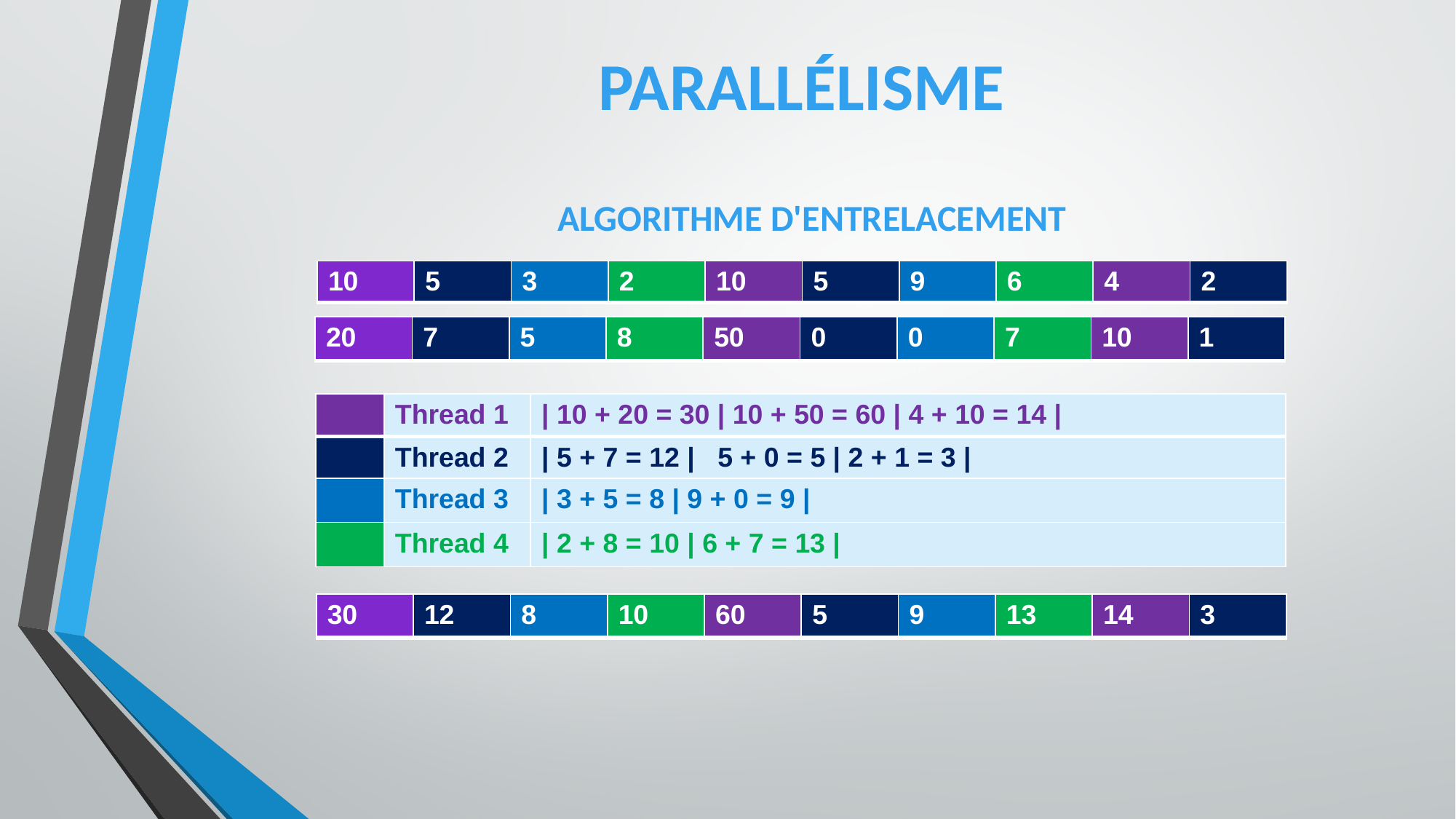

PARALLÉLISME
Algorithme d'entrelacement
| 10 | 5 | 3 | 2 | 10 | 5 | 9 | 6 | 4 | 2 |
| --- | --- | --- | --- | --- | --- | --- | --- | --- | --- |
| 20 | 7 | 5 | 8 | 50 | 0 | 0 | 7 | 10 | 1 |
| --- | --- | --- | --- | --- | --- | --- | --- | --- | --- |
|  | Thread 1 | | 10 + 20 = 30 | 10 + 50 = 60 | 4 + 10 = 14 | |
| --- | --- | --- |
|  | Thread 2 | | 5 + 7 = 12 | 5 + 0 = 5 | 2 + 1 = 3 | |
|  | Thread 3 | | 3 + 5 = 8 | 9 + 0 = 9 | |
|  | Thread 4 | | 2 + 8 = 10 | 6 + 7 = 13 | |
| 30 | 12 | 8 | 10 | 60 | 5 | 9 | 13 | 14 | 3 |
| --- | --- | --- | --- | --- | --- | --- | --- | --- | --- |